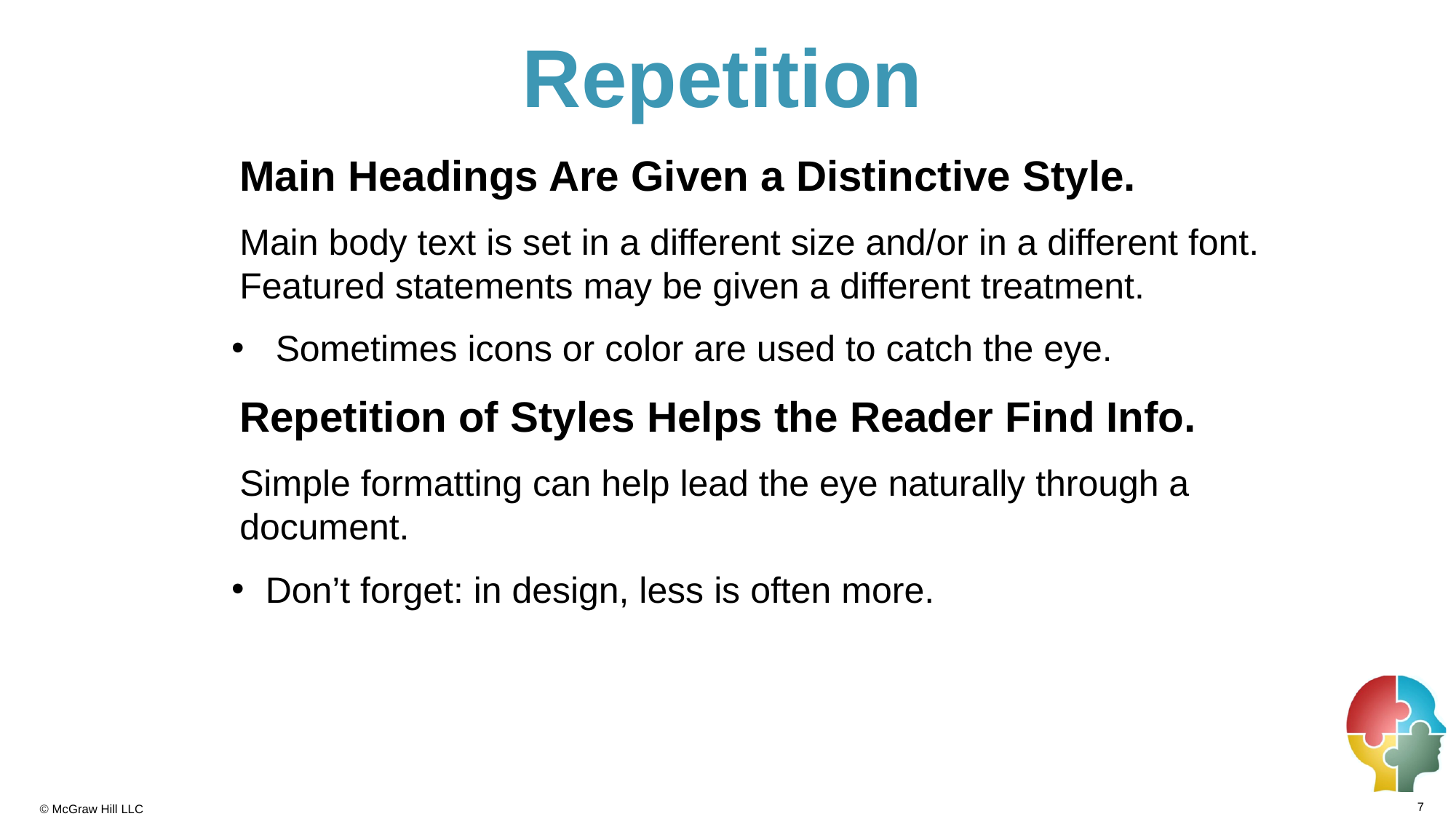

# Repetition
Main Headings Are Given a Distinctive Style.
Main body text is set in a different size and/or in a different font. Featured statements may be given a different treatment.
 Sometimes icons or color are used to catch the eye.
Repetition of Styles Helps the Reader Find Info.
Simple formatting can help lead the eye naturally through a document.
Don’t forget: in design, less is often more.
7